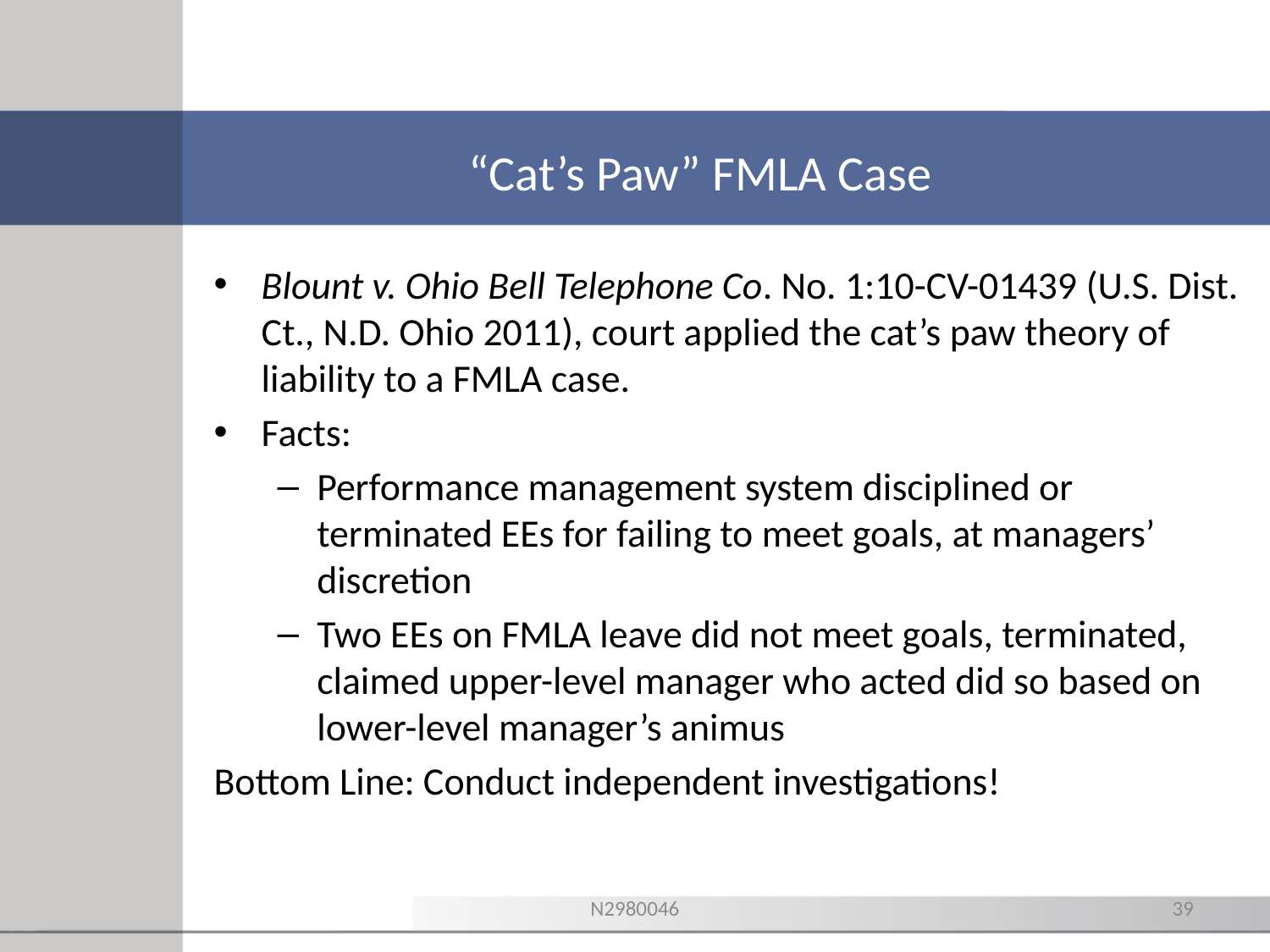

“Cat’s Paw” FMLA Case
Blount v. Ohio Bell Telephone Co. No. 1:10-CV-01439 (U.S. Dist. Ct., N.D. Ohio 2011), court applied the cat’s paw theory of liability to a FMLA case.
Facts:
Performance management system disciplined or terminated EEs for failing to meet goals, at managers’ discretion
Two EEs on FMLA leave did not meet goals, terminated, claimed upper-level manager who acted did so based on lower-level manager’s animus
Bottom Line: Conduct independent investigations!

N2980046
39